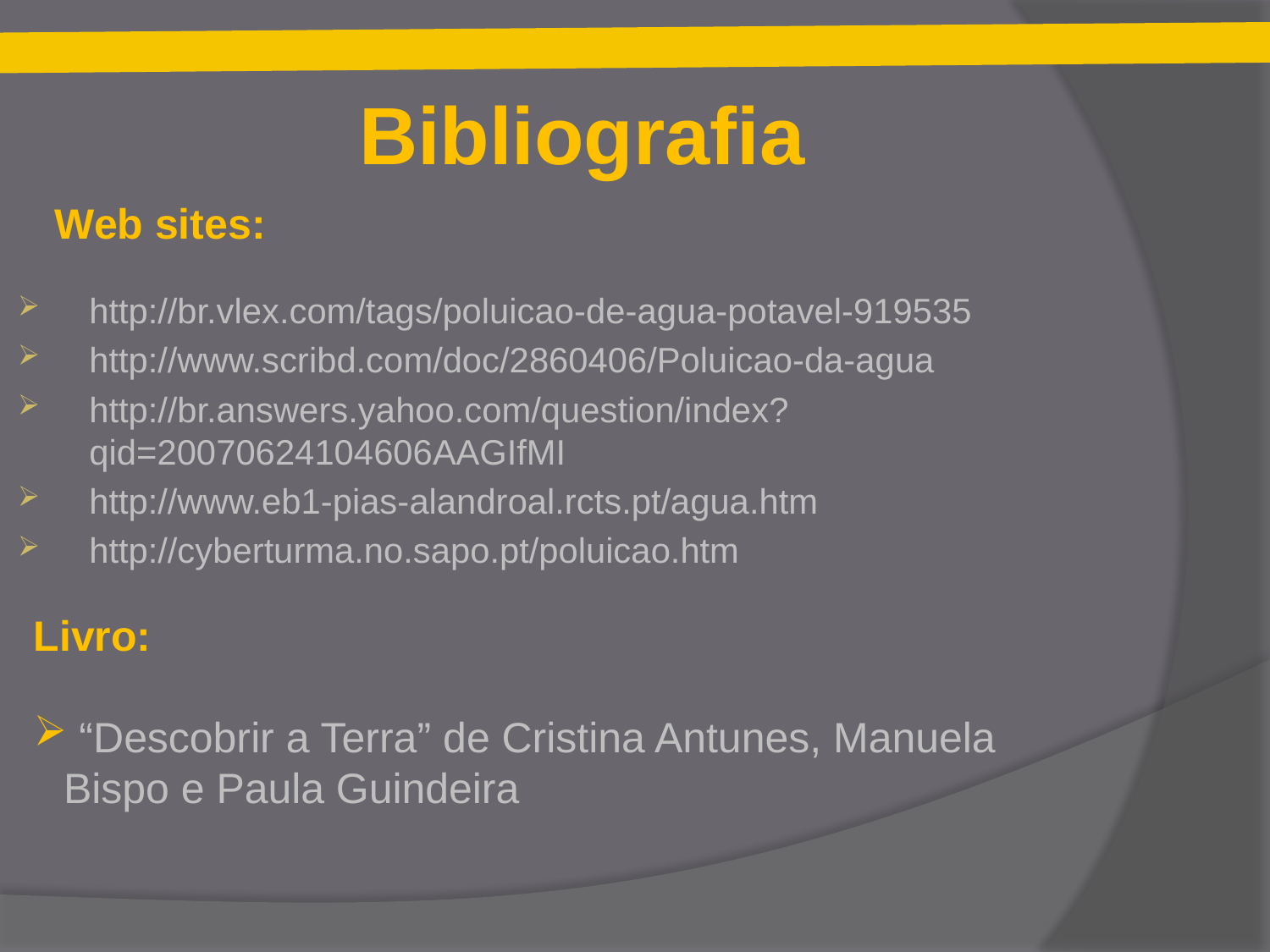

# Bibliografia
Web sites:

http://br.vlex.com/tags/poluicao-de-agua-potavel-919535
http://www.scribd.com/doc/2860406/Poluicao-da-agua
http://br.answers.yahoo.com/question/index?qid=20070624104606AAGIfMI
http://www.eb1-pias-alandroal.rcts.pt/agua.htm
http://cyberturma.no.sapo.pt/poluicao.htm

Livro:

 “Descobrir a Terra” de Cristina Antunes, Manuela Bispo e Paula Guindeira